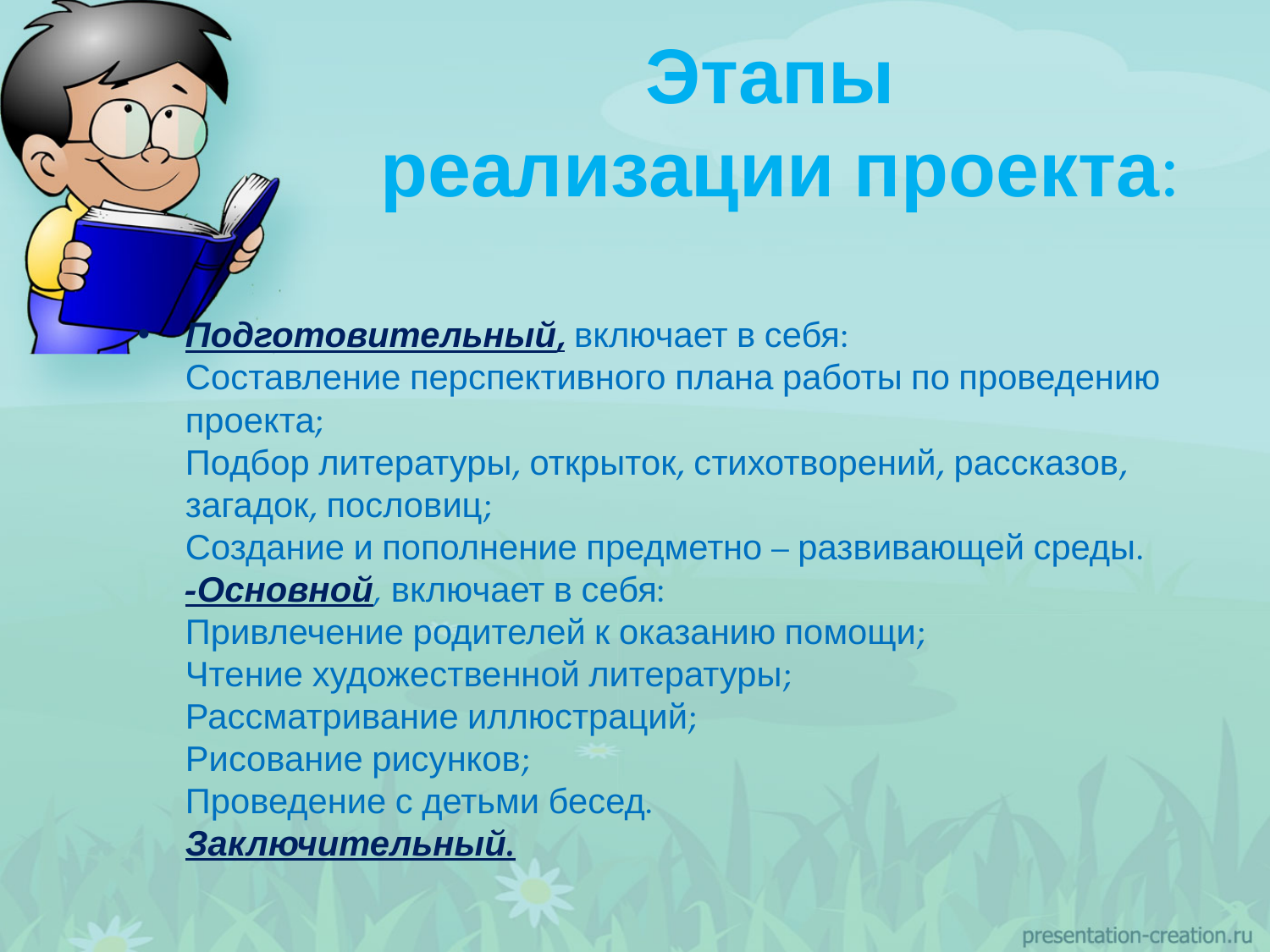

# Этапы реализации проекта:
Подготовительный, включает в себя:
Составление перспективного плана работы по проведению проекта;
Подбор литературы, открыток, стихотворений, рассказов, загадок, пословиц;
Создание и пополнение предметно – развивающей среды.
-Основной, включает в себя:
Привлечение родителей к оказанию помощи;
Чтение художественной литературы;
Рассматривание иллюстраций;
Рисование рисунков;
Проведение с детьми бесед.
Заключительный.